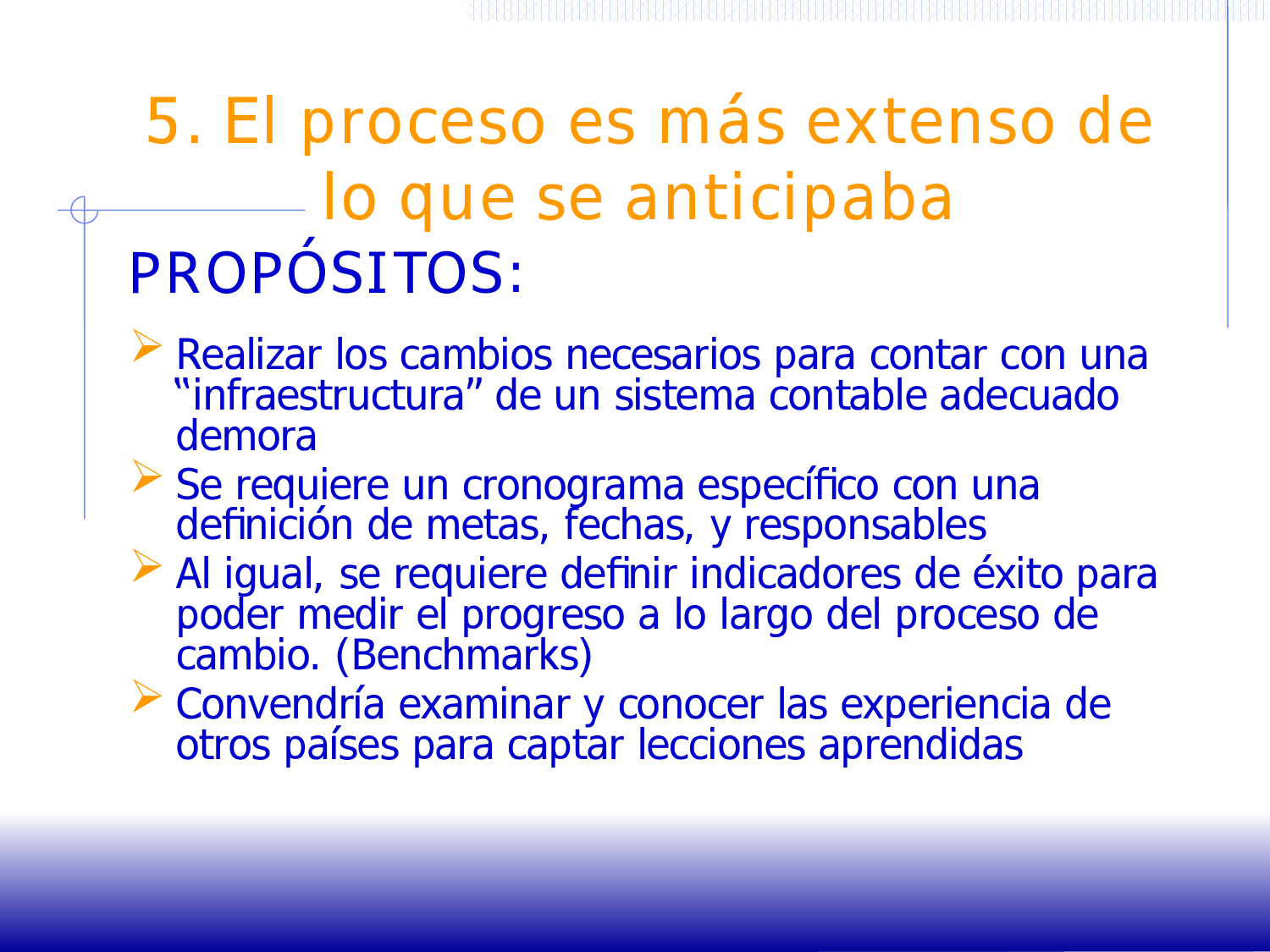

5. El proceso es más extenso de lo que se anticipaba
PROPÓSITOS:

Realizar los cambios necesarios para contar con una “infraestructura” de un sistema contable adecuado demora
Se requiere un cronograma específico con una definición de metas, fechas, y responsables
Al igual, se requiere definir indicadores de éxito para poder medir el progreso a lo largo del proceso de cambio. (Benchmarks)
Convendría examinar y conocer las experiencia de otros países para captar lecciones aprendidas

20